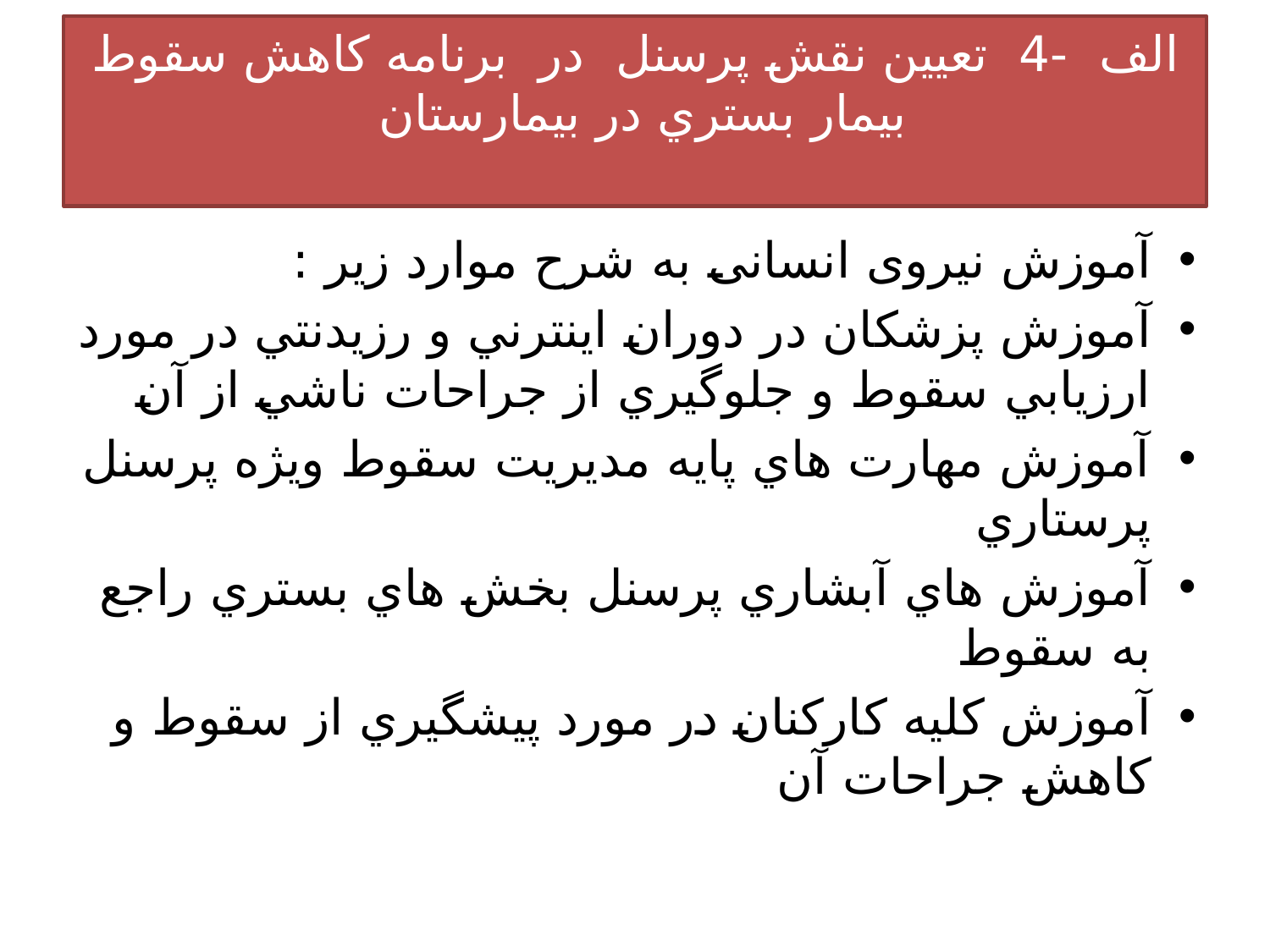

# الف  -4  تعیین نقش پرسنل  در  برنامه کاهش سقوط بيمار بستري در بيمارستان
آموزش نیروی انسانی به شرح موارد زیر :
آموزش پزشكان در دوران اينترني و رزيدنتي در مورد ارزيابي سقوط و جلوگيري از جراحات ناشي از آن
آموزش مهارت هاي پايه مديريت سقوط ويژه پرسنل پرستاري
آموزش هاي آبشاري پرسنل بخش هاي بستري راجع به سقوط
آموزش كليه كاركنان در مورد پيشگيري از سقوط و كاهش جراحات آن